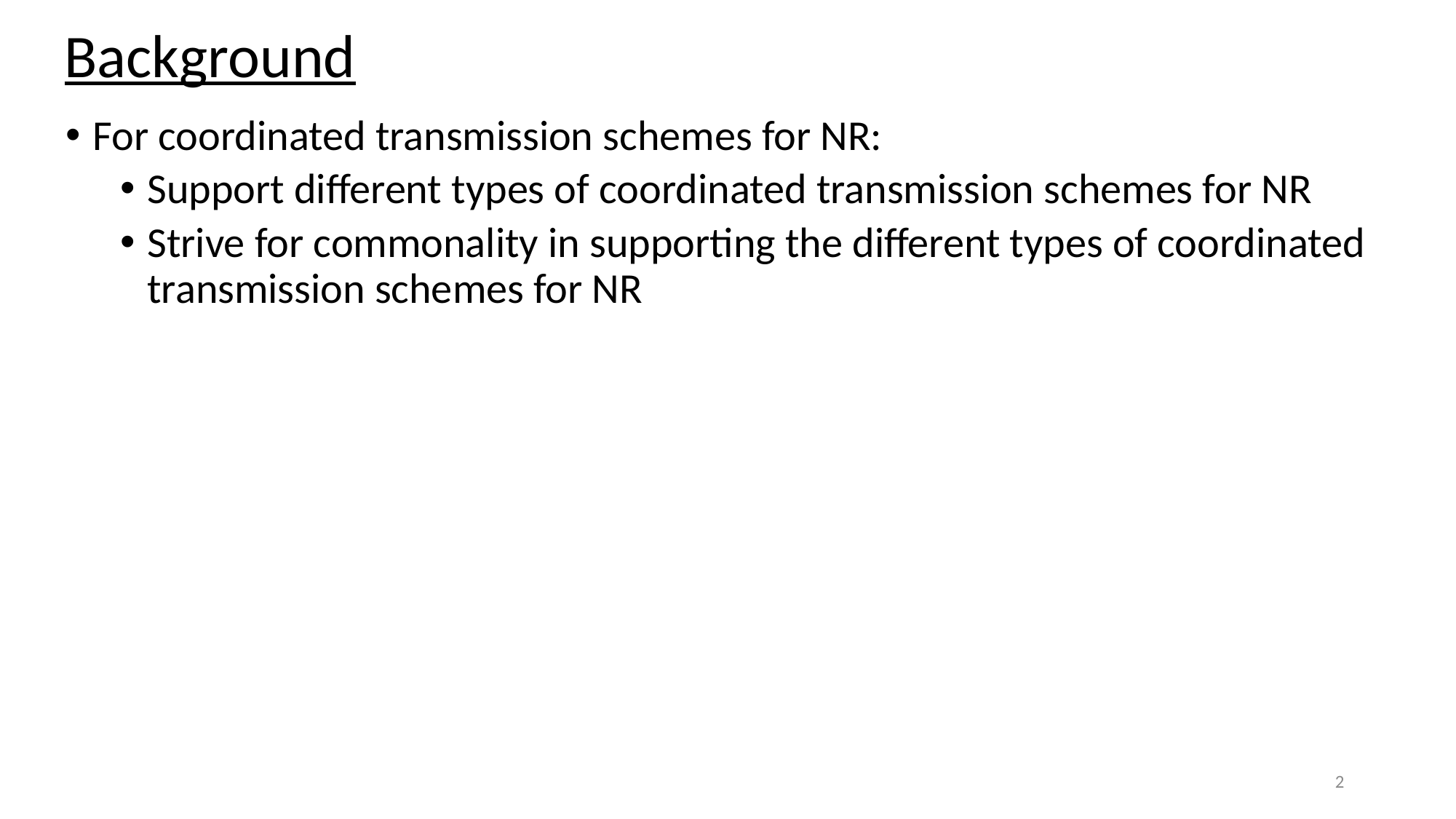

# Background
For coordinated transmission schemes for NR:
Support different types of coordinated transmission schemes for NR
Strive for commonality in supporting the different types of coordinated transmission schemes for NR
2